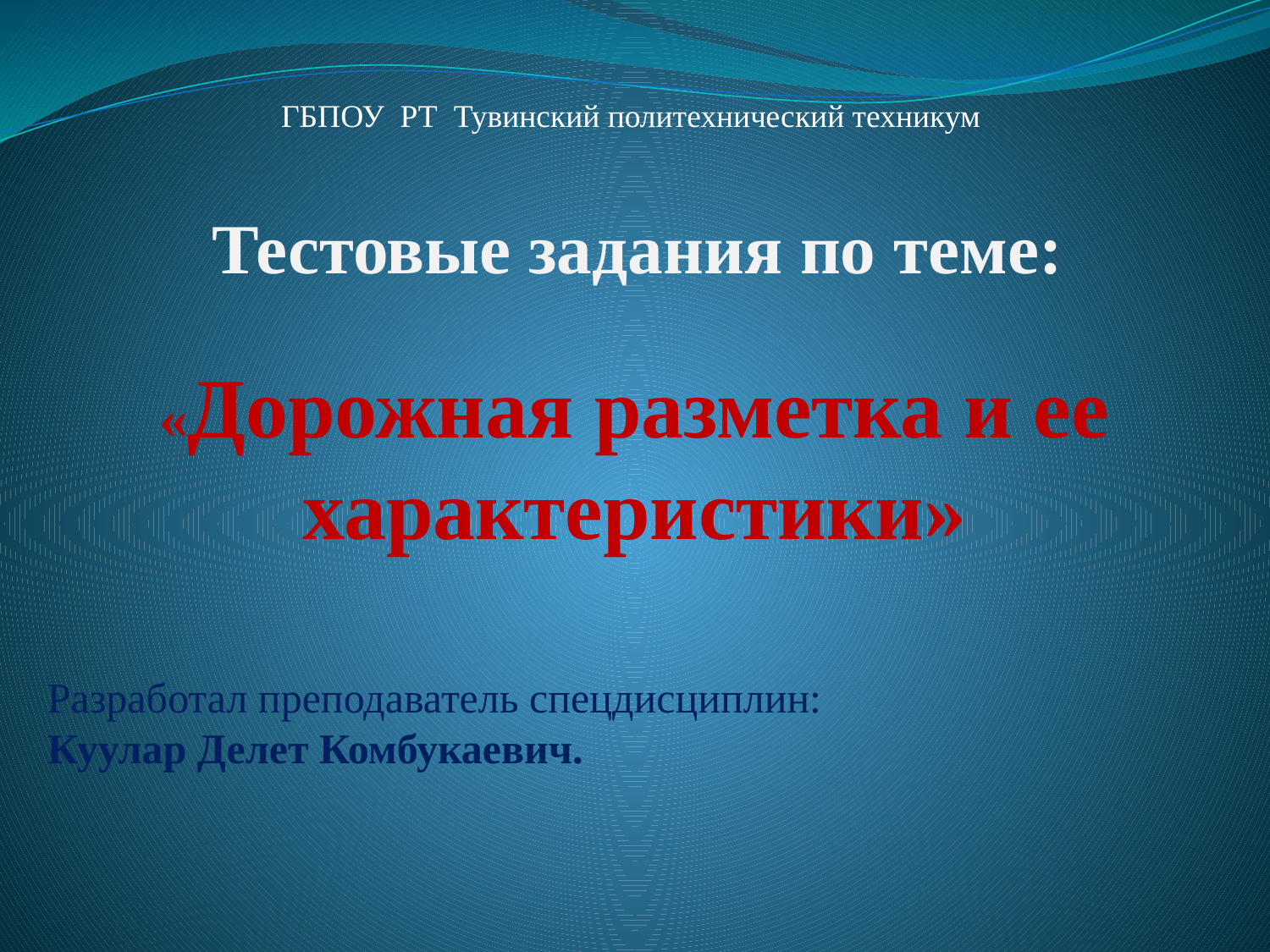

ГБПОУ  РТ  Тувинский политехнический техникум
# Тестовые задания по теме:
«Дорожная разметка и ее характеристики»
Разработал преподаватель спецдисциплин:
Куулар Делет Комбукаевич.